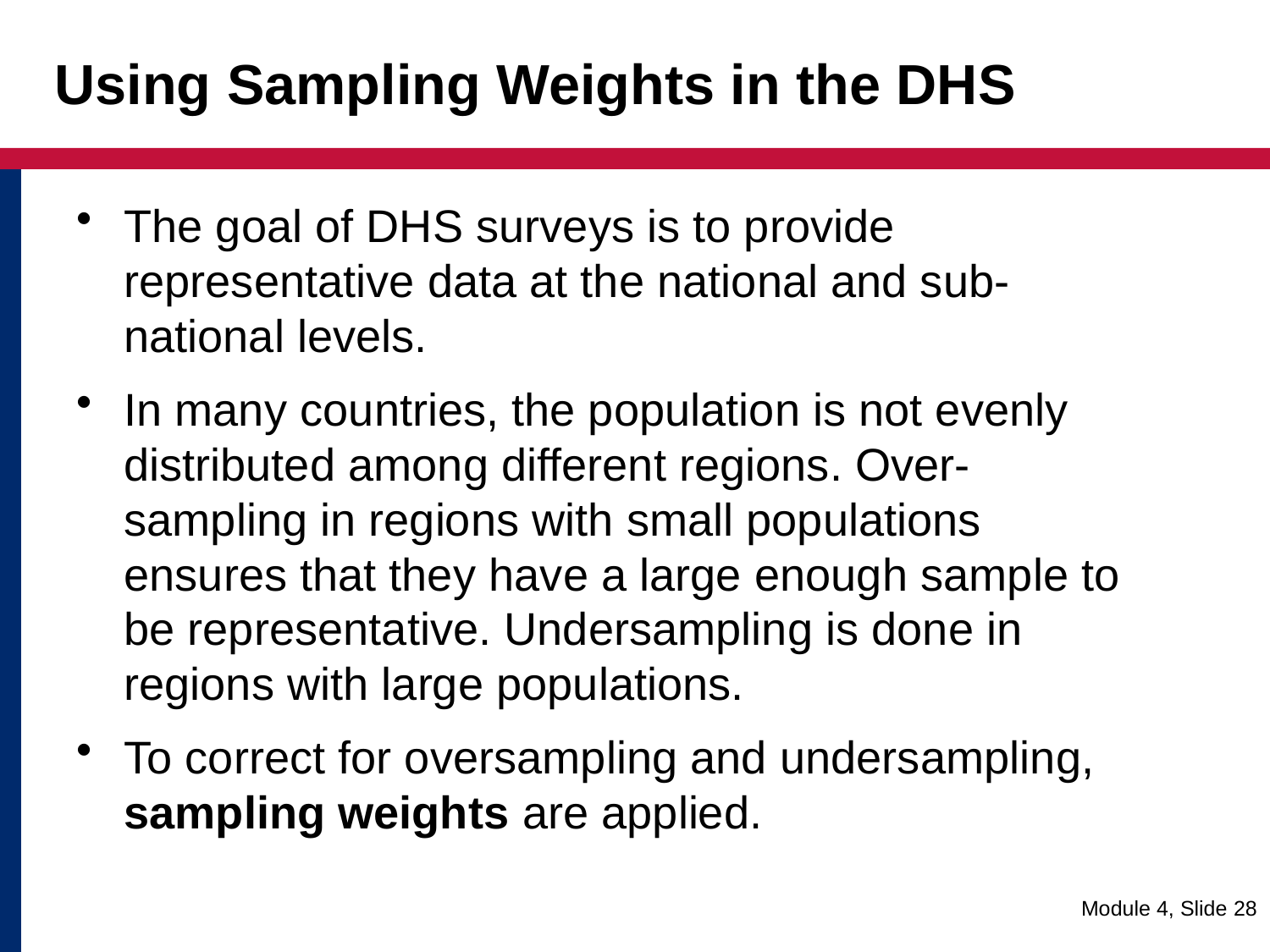

# Using Sampling Weights in the DHS
The goal of DHS surveys is to provide representative data at the national and sub-national levels.
In many countries, the population is not evenly distributed among different regions. Over-sampling in regions with small populations ensures that they have a large enough sample to be representative. Undersampling is done in regions with large populations.
To correct for oversampling and undersampling, sampling weights are applied.
 Module 4, Slide 28